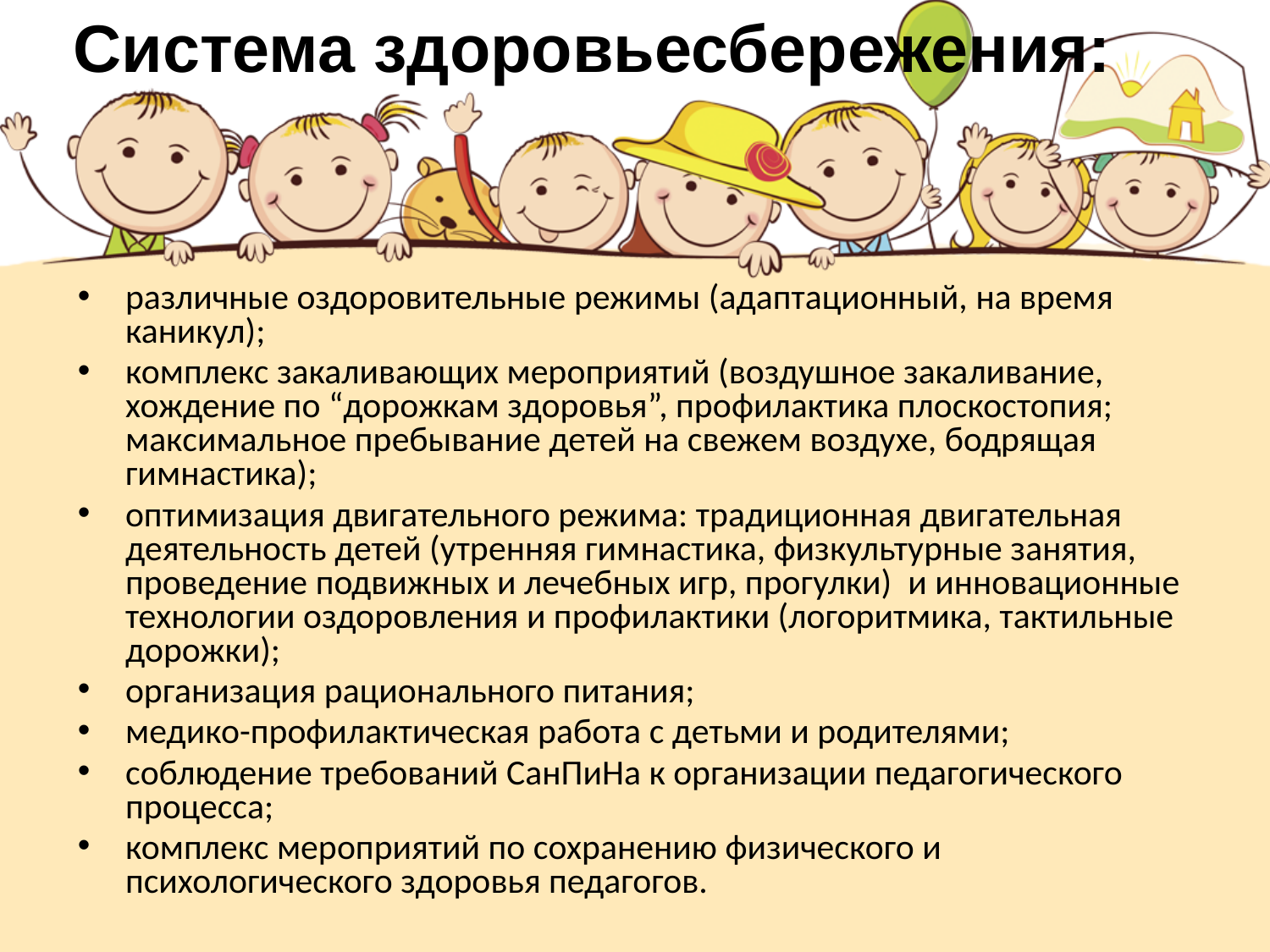

# Система здоровьесбережения:
различные оздоровительные режимы (адаптационный, на время каникул);
комплекс закаливающих мероприятий (воздушное закаливание, хождение по “дорожкам здоровья”, профилактика плоскостопия; максимальное пребывание детей на свежем воздухе, бодрящая гимнастика);
оптимизация двигательного режима: традиционная двигательная деятельность детей (утренняя гимнастика, физкультурные занятия, проведение подвижных и лечебных игр, прогулки)  и инновационные технологии оздоровления и профилактики (логоритмика, тактильные дорожки);
организация рационального питания;
медико-профилактическая работа с детьми и родителями;
соблюдение требований СанПиНа к организации педагогического процесса;
комплекс мероприятий по сохранению физического и психологического здоровья педагогов.